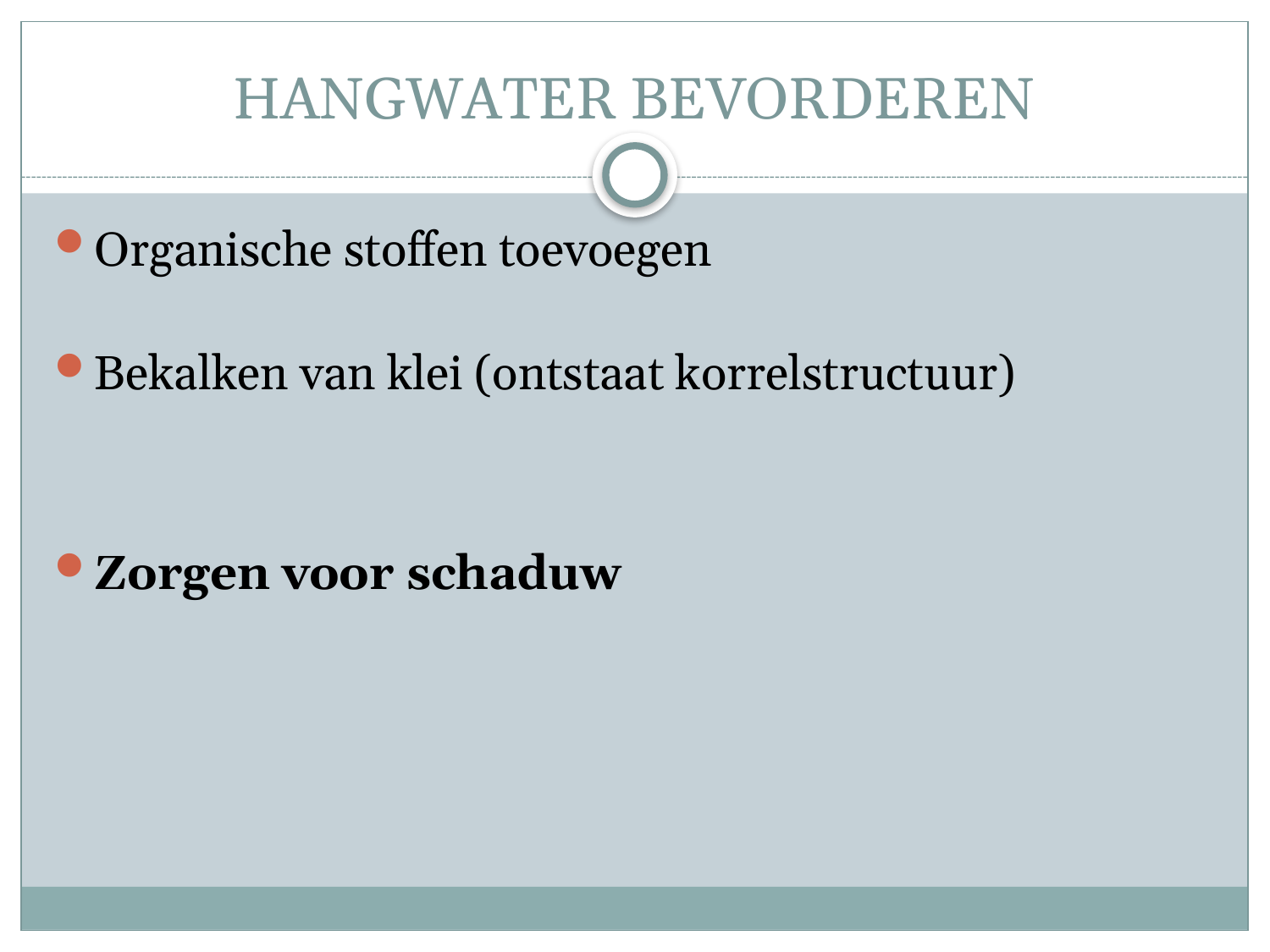

# HANGWATER BEVORDEREN
Organische stoffen toevoegen
Bekalken van klei (ontstaat korrelstructuur)

Zorgen voor schaduw